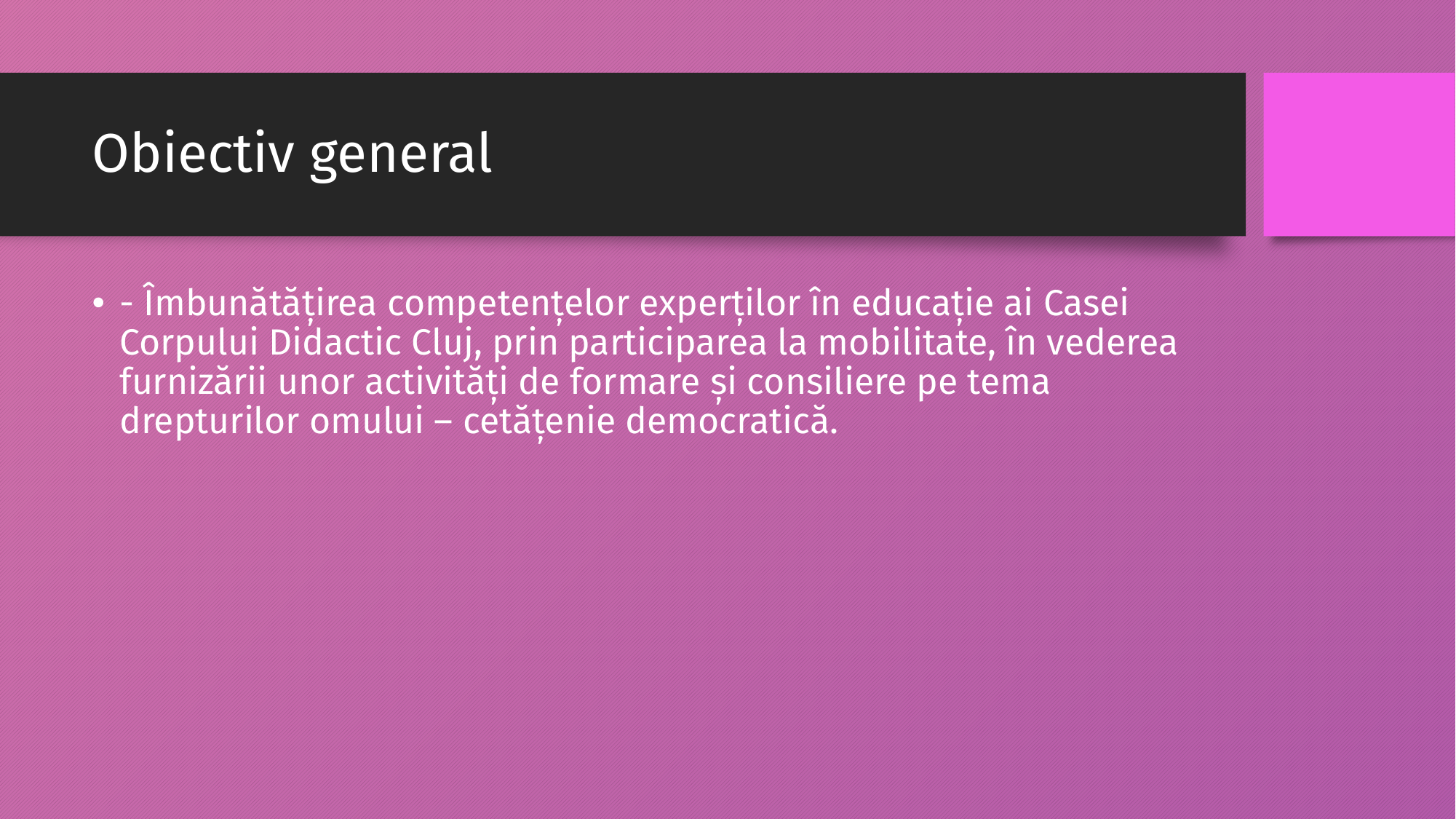

# Obiectiv general
- Îmbunătățirea competențelor experților în educație ai Casei Corpului Didactic Cluj, prin participarea la mobilitate, în vederea furnizării unor activități de formare și consiliere pe tema drepturilor omului – cetățenie democratică.